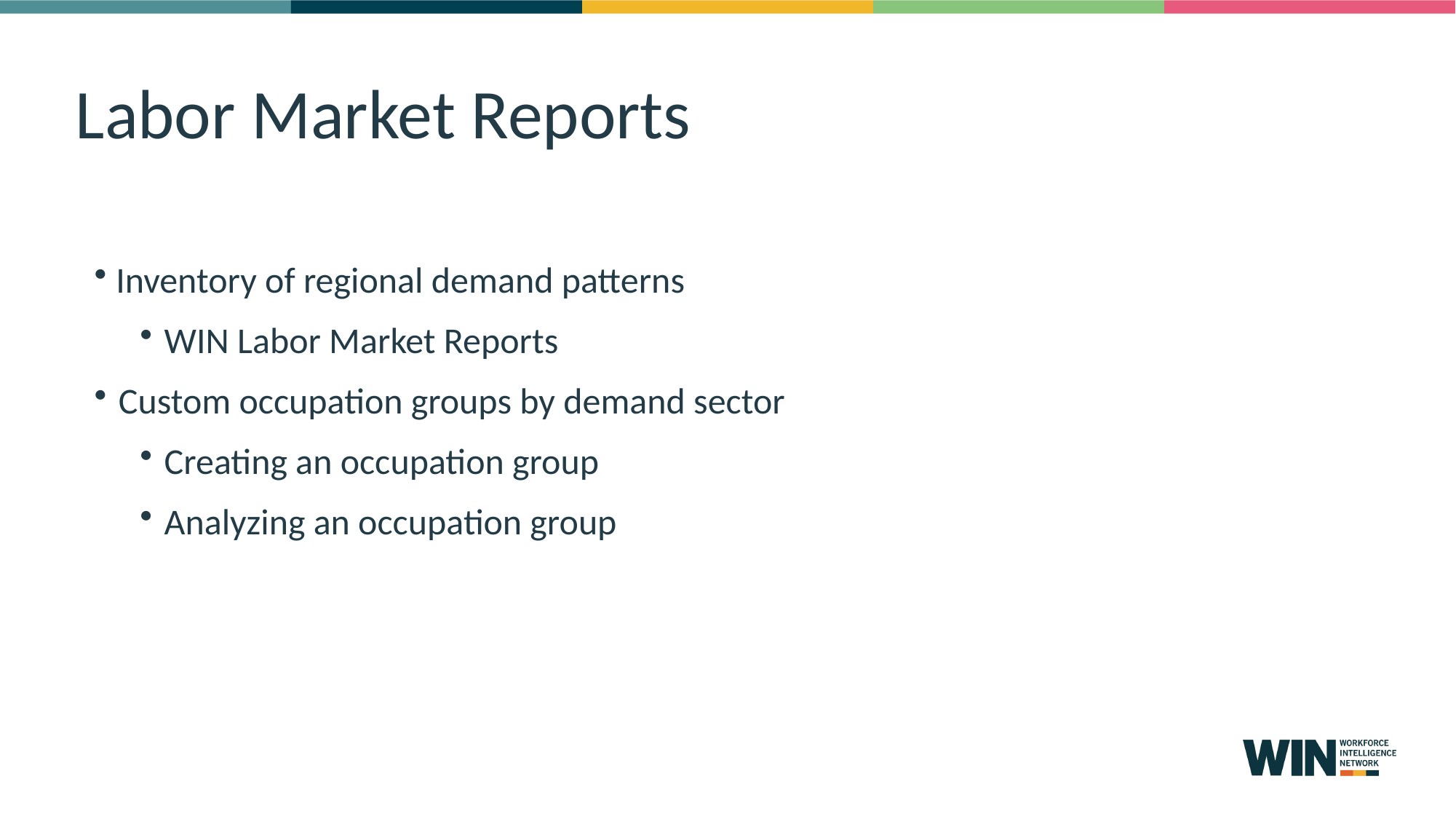

Labor Market Reports
Inventory of regional demand patterns
WIN Labor Market Reports
Custom occupation groups by demand sector
Creating an occupation group
Analyzing an occupation group